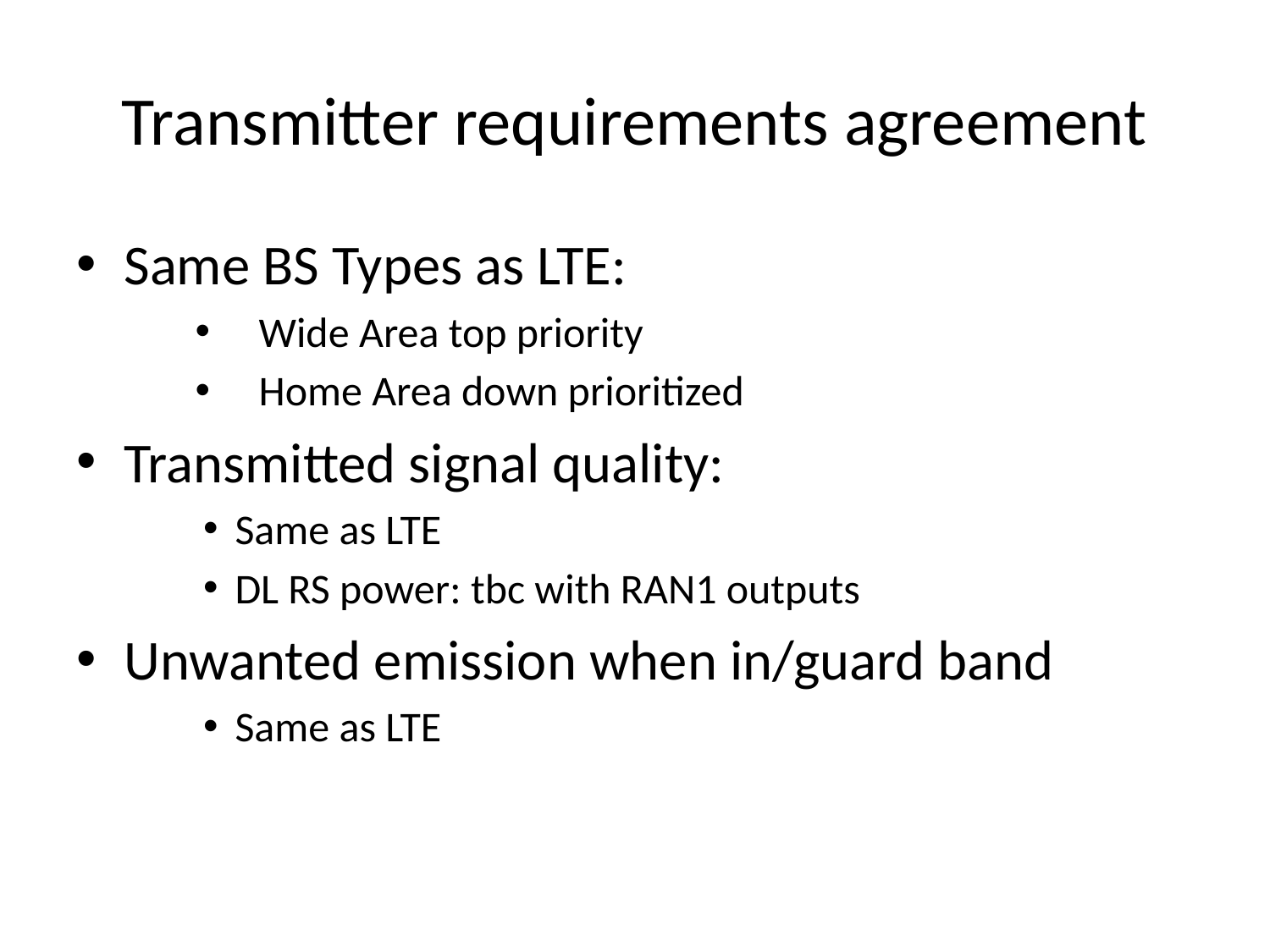

# Transmitter requirements agreement
Same BS Types as LTE:
Wide Area top priority
Home Area down prioritized
Transmitted signal quality:
Same as LTE
DL RS power: tbc with RAN1 outputs
Unwanted emission when in/guard band
Same as LTE